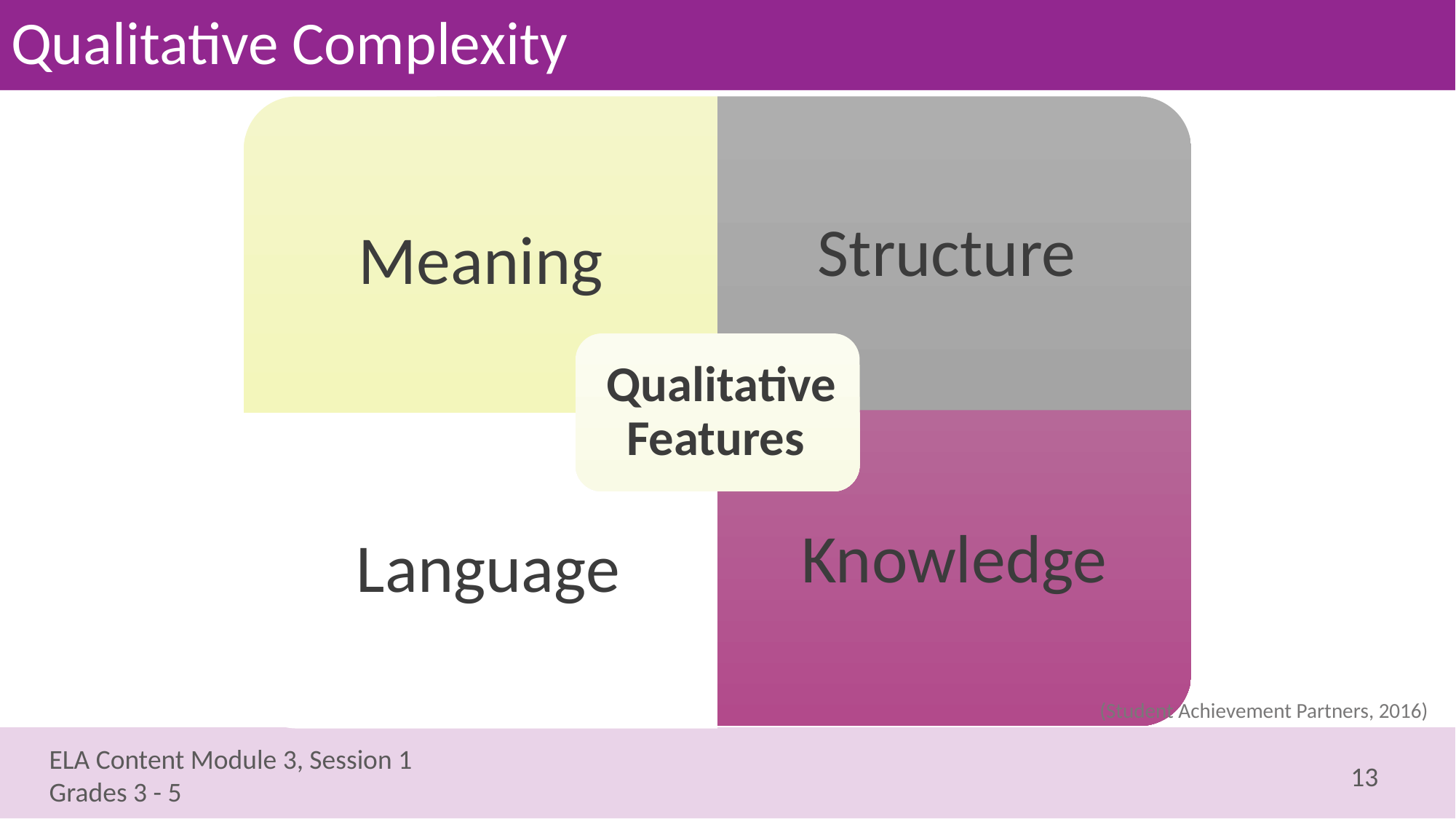

# Qualitative Complexity
Meaning
Structure
Language
Knowledge
Qualitative Features
(Student Achievement Partners, 2016)
13